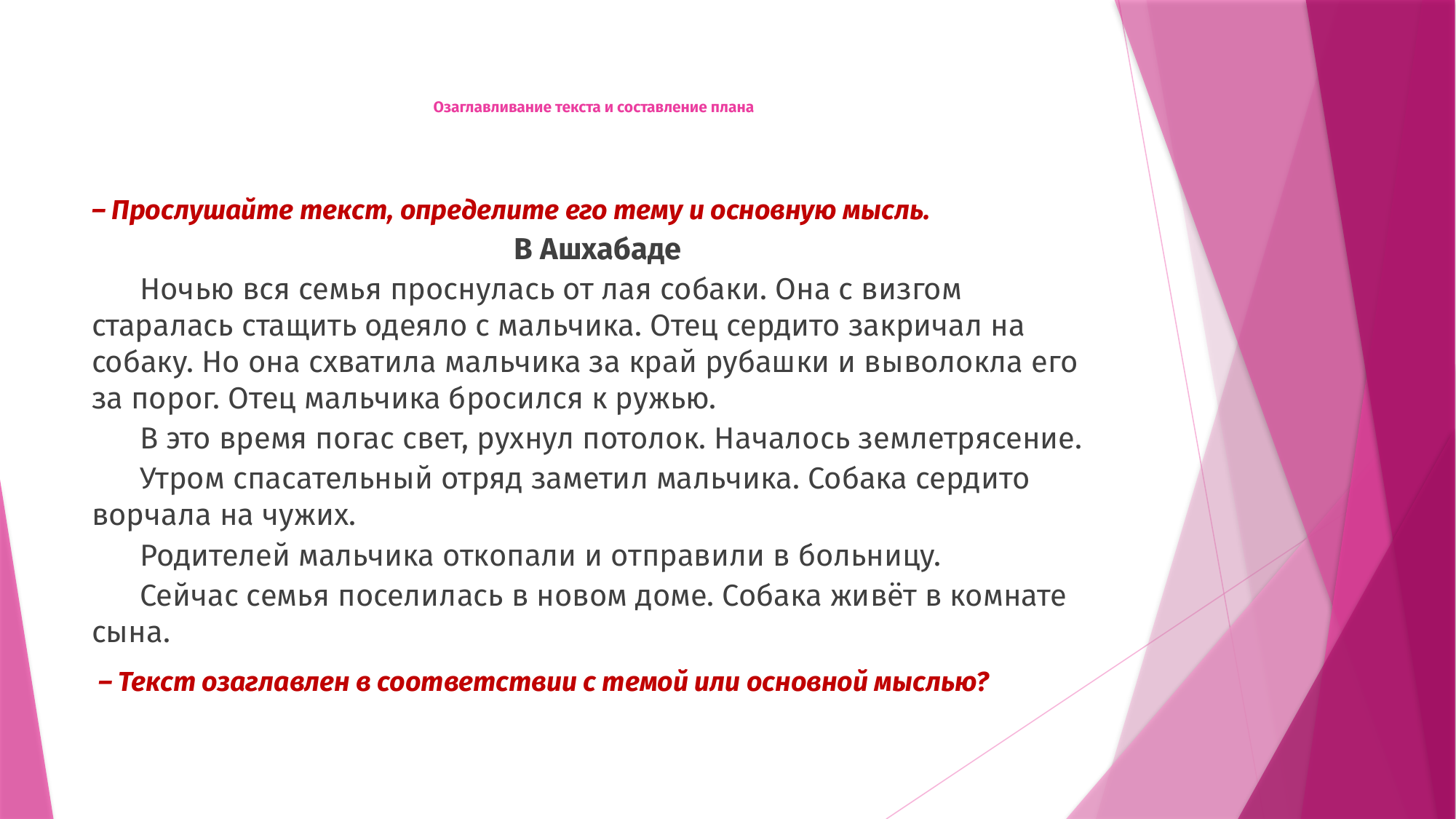

# Озаглавливание текста и составление плана
– Прослушайте текст, определите его тему и основную мысль.
 В Ашхабаде
      Ночью вся семья проснулась от лая собаки. Она с визгом старалась стащить одеяло с мальчика. Отец сердито закричал на собаку. Но она схватила мальчика за край рубашки и выволокла его за порог. Отец мальчика бросился к ружью.
      В это время погас свет, рухнул потолок. Началось землетрясение.
      Утром спасательный отряд заметил мальчика. Собака сердито ворчала на чужих.
      Родителей мальчика откопали и отправили в больницу.
      Сейчас семья поселилась в новом доме. Собака живёт в комнате сына.

 – Текст озаглавлен в соответствии с темой или основной мыслью?